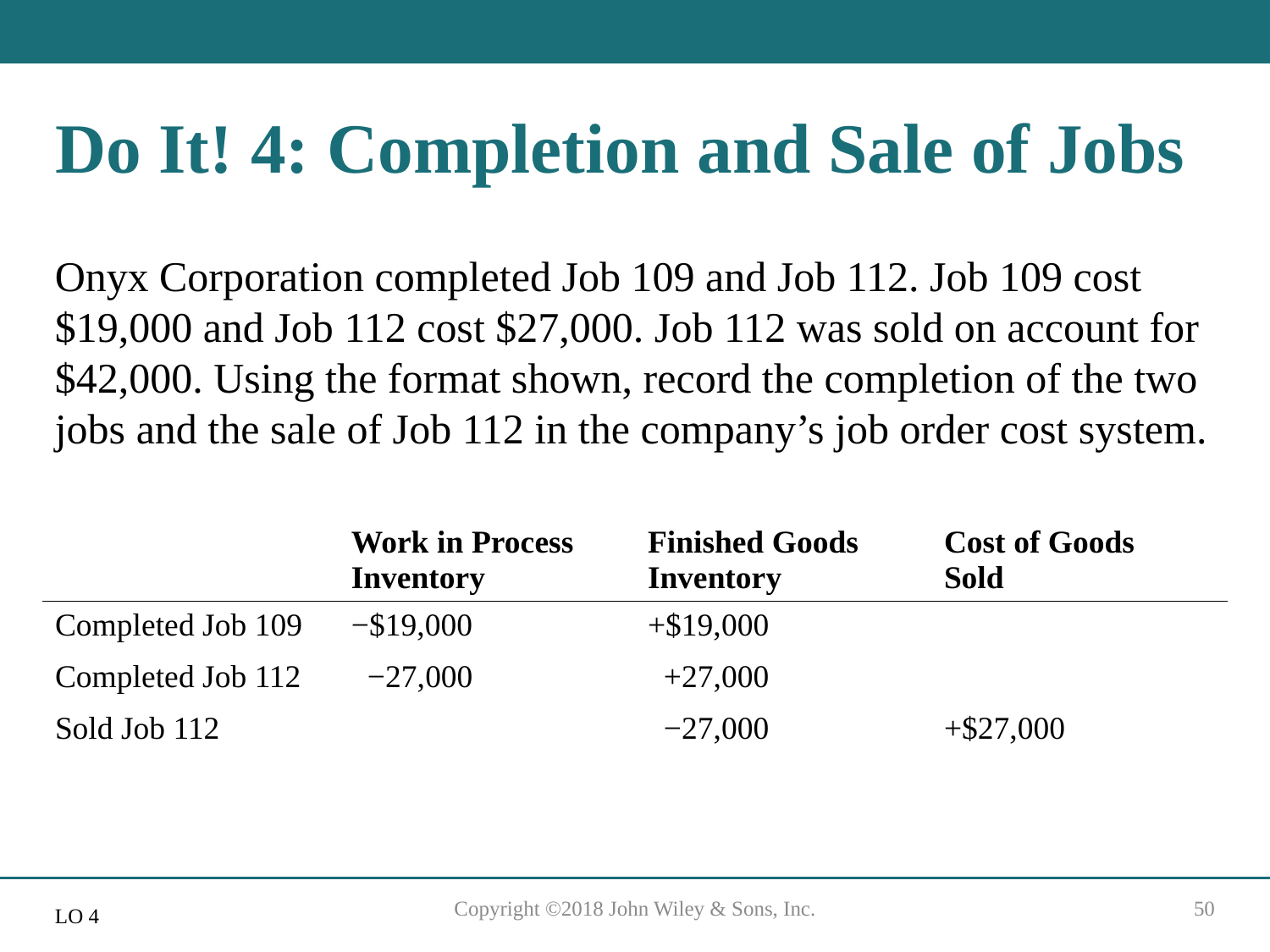

# Do It! 4: Completion and Sale of Jobs
Onyx Corporation completed Job 109 and Job 112. Job 109 cost $19,000 and Job 112 cost $27,000. Job 112 was sold on account for $42,000. Using the format shown, record the completion of the two jobs and the sale of Job 112 in the company’s job order cost system.
|  | Work in Process Inventory | Finished Goods Inventory | Cost of Goods Sold |
| --- | --- | --- | --- |
| Completed Job 109 | −$19,000 | +$19,000 |  |
| Completed Job 112 | −27,000 | +27,000 |  |
| Sold Job 112 |  | −27,000 | +$27,000 |
Copyright ©2018 John Wiley & Sons, Inc.
50
L O 4